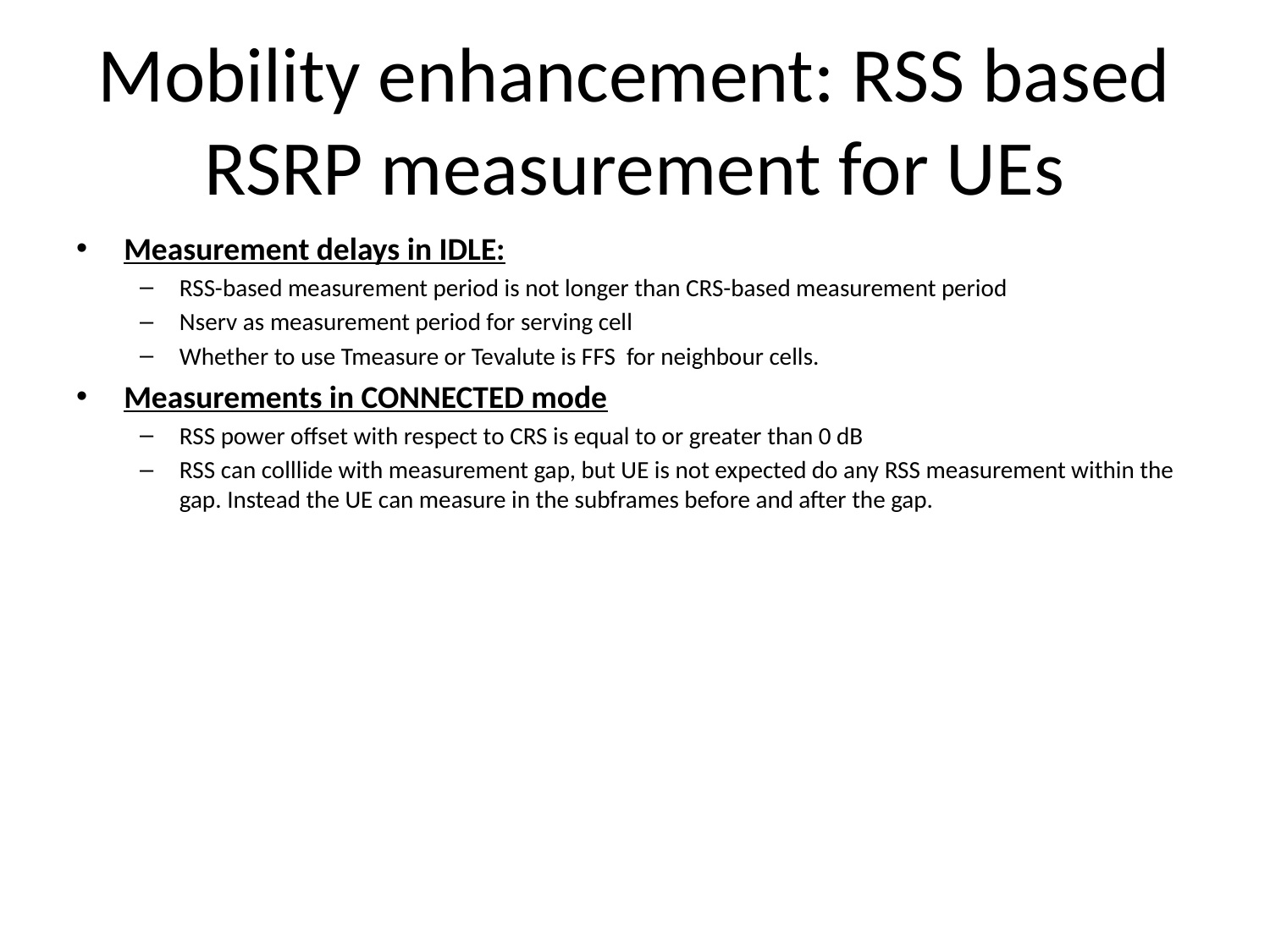

# Mobility enhancement: RSS based RSRP measurement for UEs
Measurement delays in IDLE:
RSS-based measurement period is not longer than CRS-based measurement period
Nserv as measurement period for serving cell
Whether to use Tmeasure or Tevalute is FFS  for neighbour cells.
Measurements in CONNECTED mode
RSS power offset with respect to CRS is equal to or greater than 0 dB
RSS can colllide with measurement gap, but UE is not expected do any RSS measurement within the gap. Instead the UE can measure in the subframes before and after the gap.